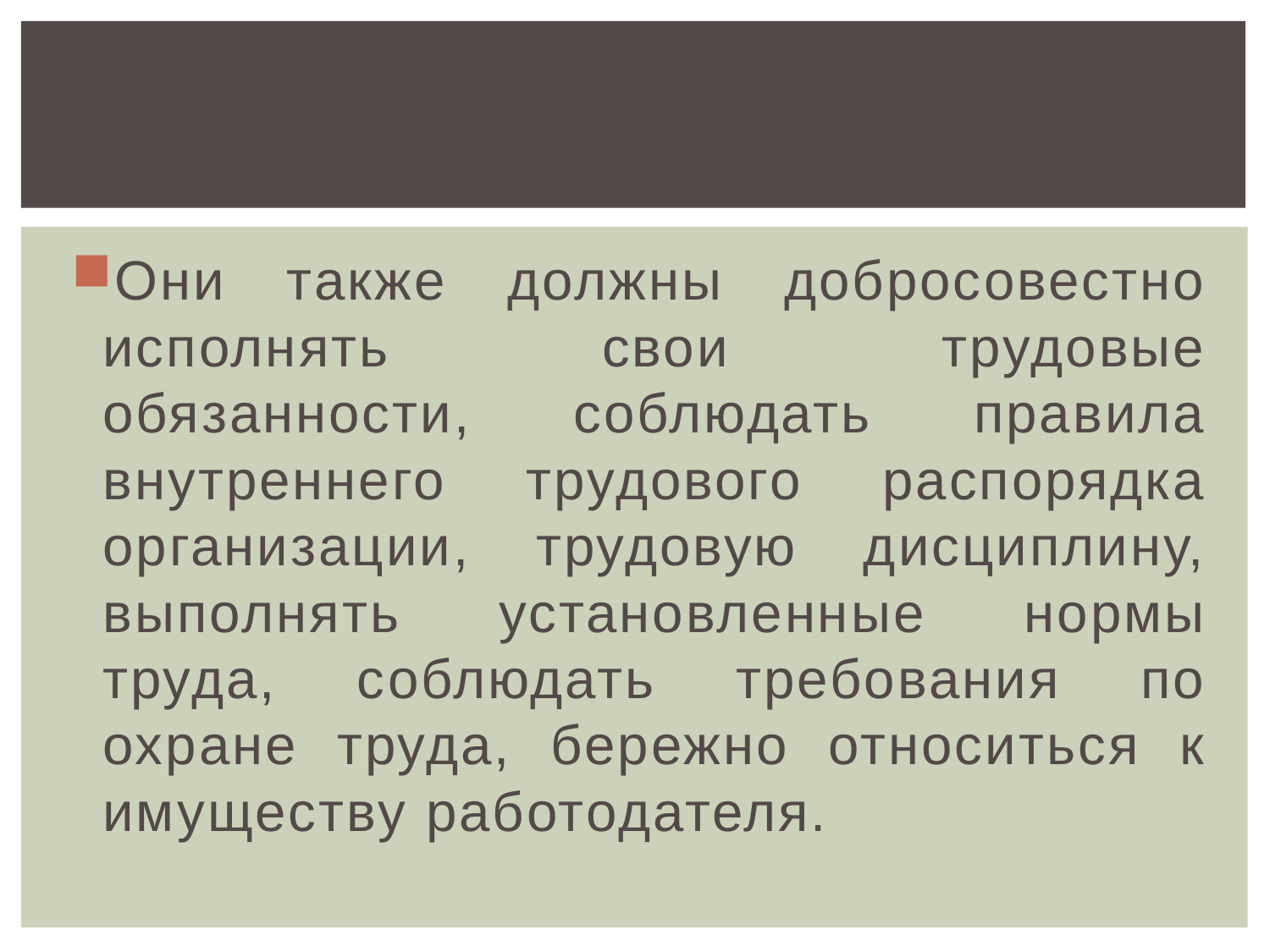

Они также должны добросовестно исполнять свои трудовые обязанности, соблюдать правила внутреннего трудового распорядка организации, трудовую дисциплину, выполнять установленные нормы труда, соблюдать требования по охране труда, бережно относиться к имуществу работодателя.